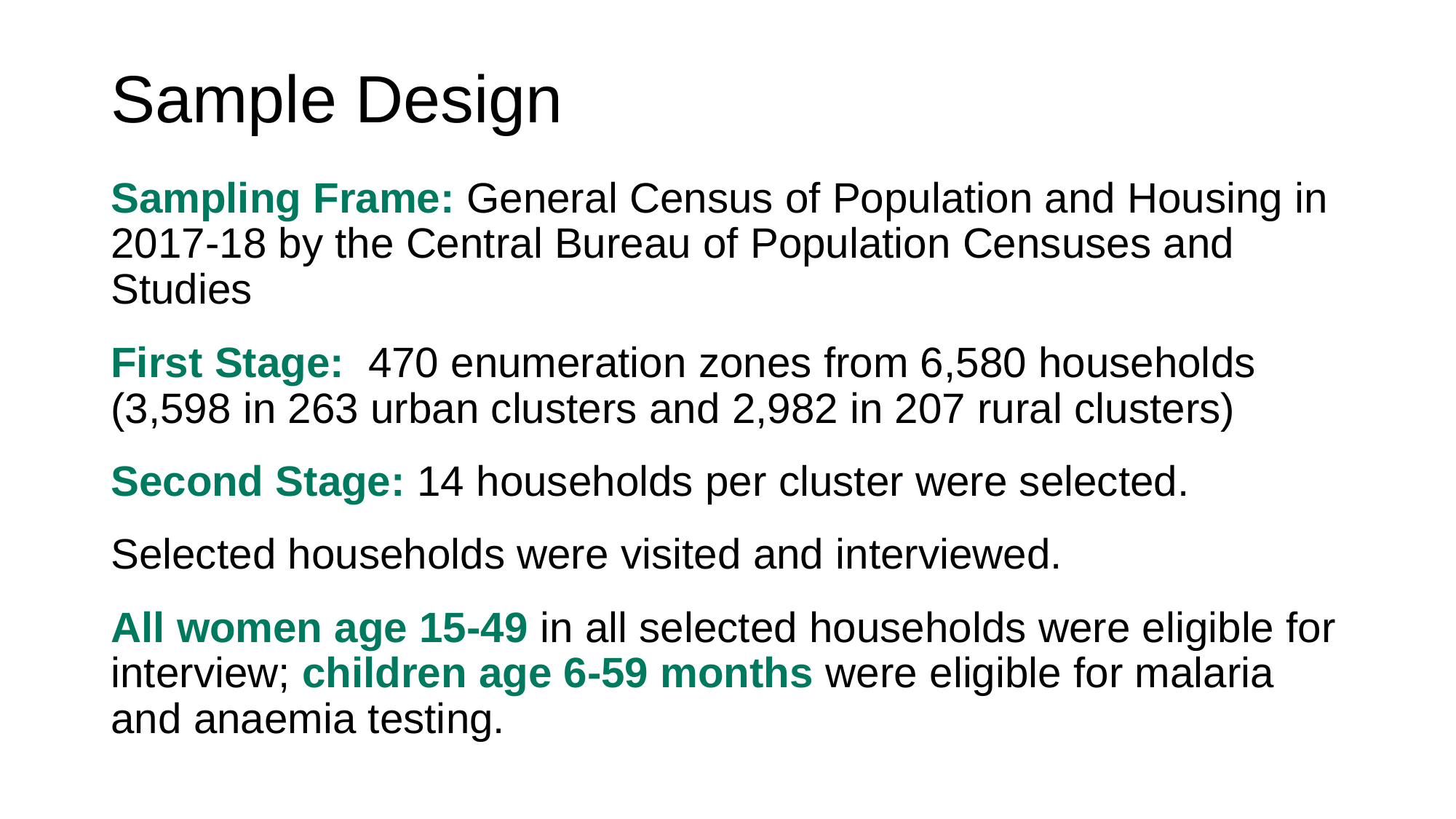

# Sample Design
Sampling Frame: General Census of Population and Housing in 2017-18 by the Central Bureau of Population Censuses and Studies
First Stage:  470 enumeration zones from 6,580 households (3,598 in 263 urban clusters and 2,982 in 207 rural clusters)
Second Stage: 14 households per cluster were selected.
Selected households were visited and interviewed.
All women age 15-49 in all selected households were eligible for interview; children age 6-59 months were eligible for malaria and anaemia testing.